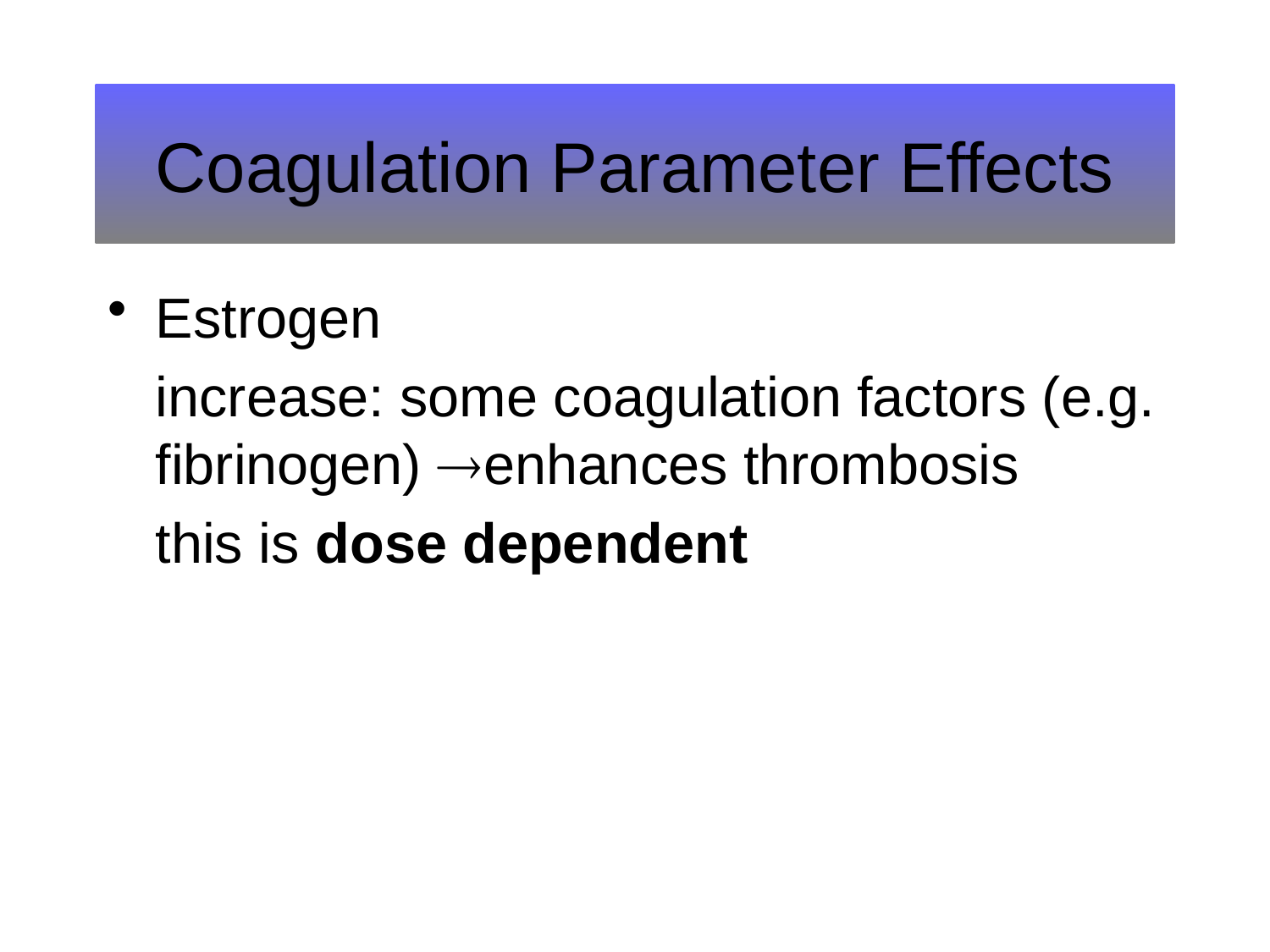

# Coagulation Parameter Effects
Estrogen
	increase: some coagulation factors (e.g. fibrinogen) →enhances thrombosis
	this is dose dependent